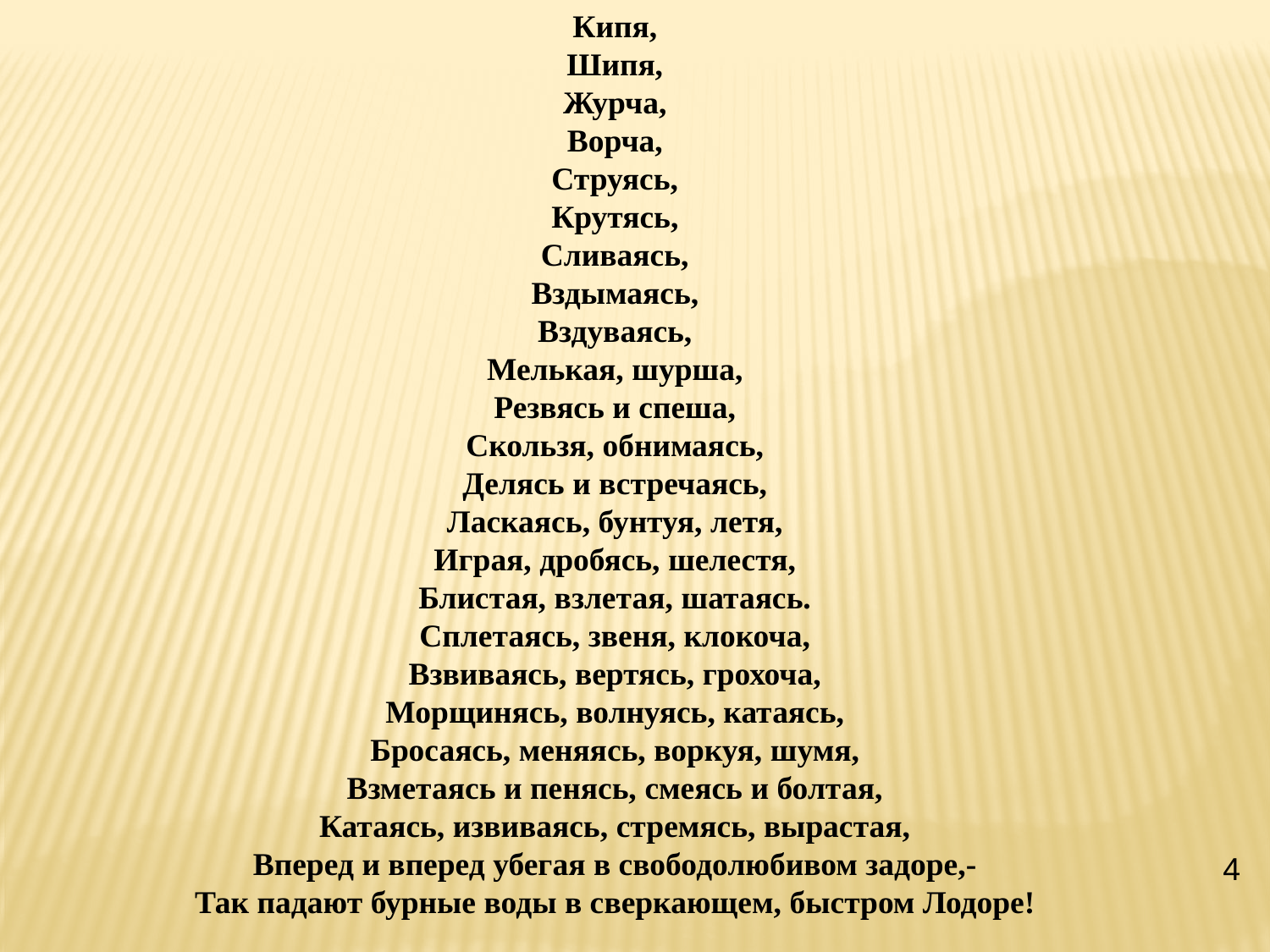

Кипя,
Шипя,
Журча,
Ворча,
Струясь,
Крутясь,
Сливаясь,
Вздымаясь,
Вздуваясь,
Мелькая, шурша,
Резвясь и спеша,
Скользя, обнимаясь,
Делясь и встречаясь,
Ласкаясь, бунтуя, летя,
Играя, дробясь, шелестя,
Блистая, взлетая, шатаясь.
Сплетаясь, звеня, клокоча,
Взвиваясь, вертясь, грохоча,
Морщинясь, волнуясь, катаясь,
Бросаясь, меняясь, воркуя, шумя,
Взметаясь и пенясь, смеясь и болтая,
Катаясь, извиваясь, стремясь, вырастая,
Вперед и вперед убегая в свободолюбивом задоре,-
Так падают бурные воды в сверкающем, быстром Лодоре!
4